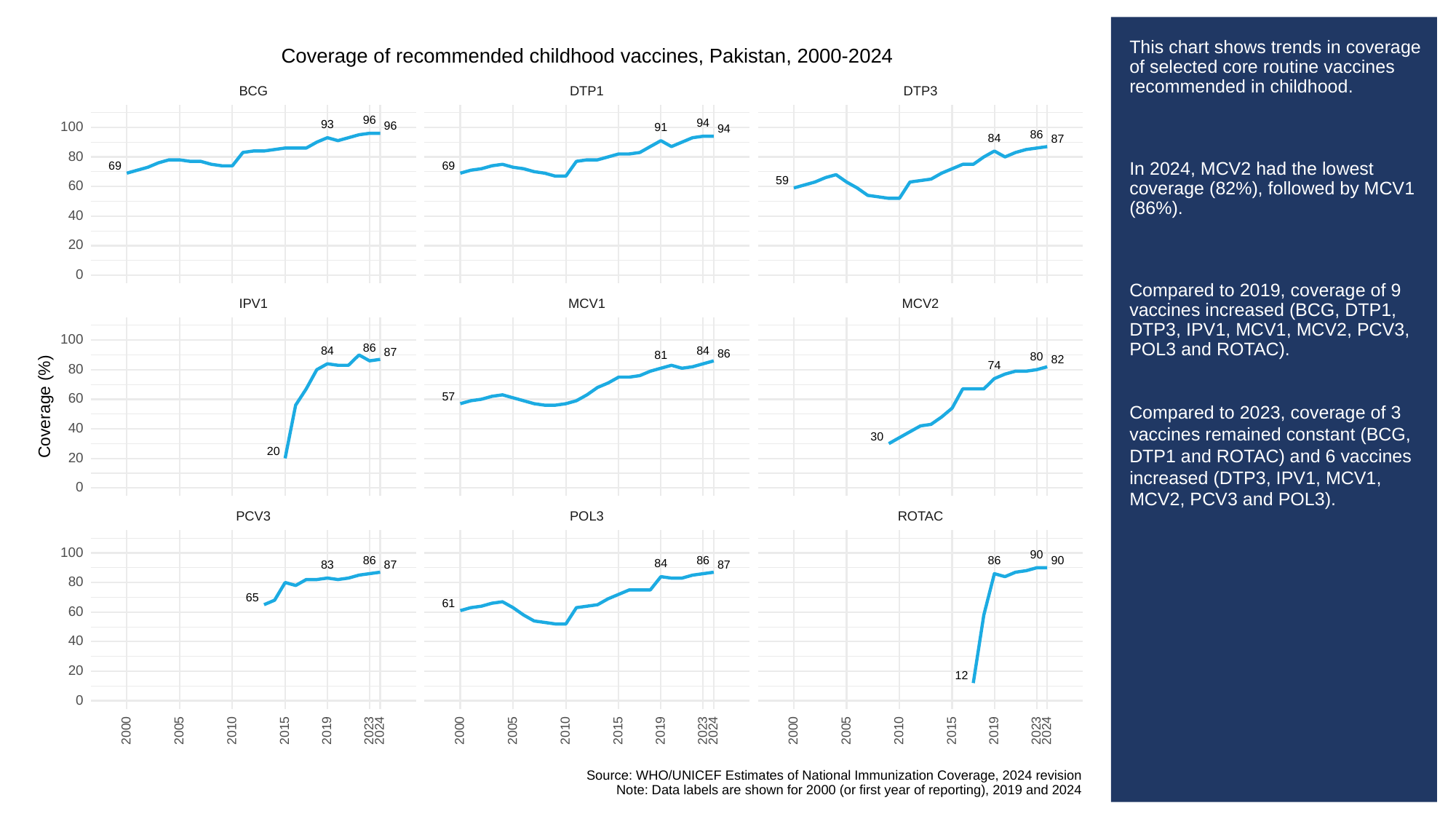

# This chart shows trends in coverage of selected core routine vaccines recommended in childhood.

In 2024, MCV2 had the lowest coverage (82%), followed by MCV1 (86%).

Compared to 2019, coverage of 9 vaccines increased (BCG, DTP1, DTP3, IPV1, MCV1, MCV2, PCV3, POL3 and ROTAC).

Compared to 2023, coverage of 3 vaccines remained constant (BCG, DTP1 and ROTAC) and 6 vaccines increased (DTP3, IPV1, MCV1, MCV2, PCV3 and POL3).

Coverage of recommended childhood vaccines, Pakistan, 2000-2024
BCG
DTP3
DTP1

96
94
93
96
100
91
94

86

84
87

80

69
69

59
60

40

20

0

MCV1
MCV2
IPV1

100

86
84
84
87
86
81
80

82

74
80

57
60
Coverage (%)

40

30

20
20

0

POL3
PCV3
ROTAC

100
90

90
86
86
86
84
87
87
83

80

65

61
60

40

20

12

0

2023
2023
2023
2000
2005
2010
2015
2019
2024
2000
2005
2010
2015
2019
2024
2000
2005
2010
2015
2019
2024
Source: WHO/UNICEF Estimates of National Immunization Coverage, 2024 revision
Note: Data labels are shown for 2000 (or first year of reporting), 2019 and 2024